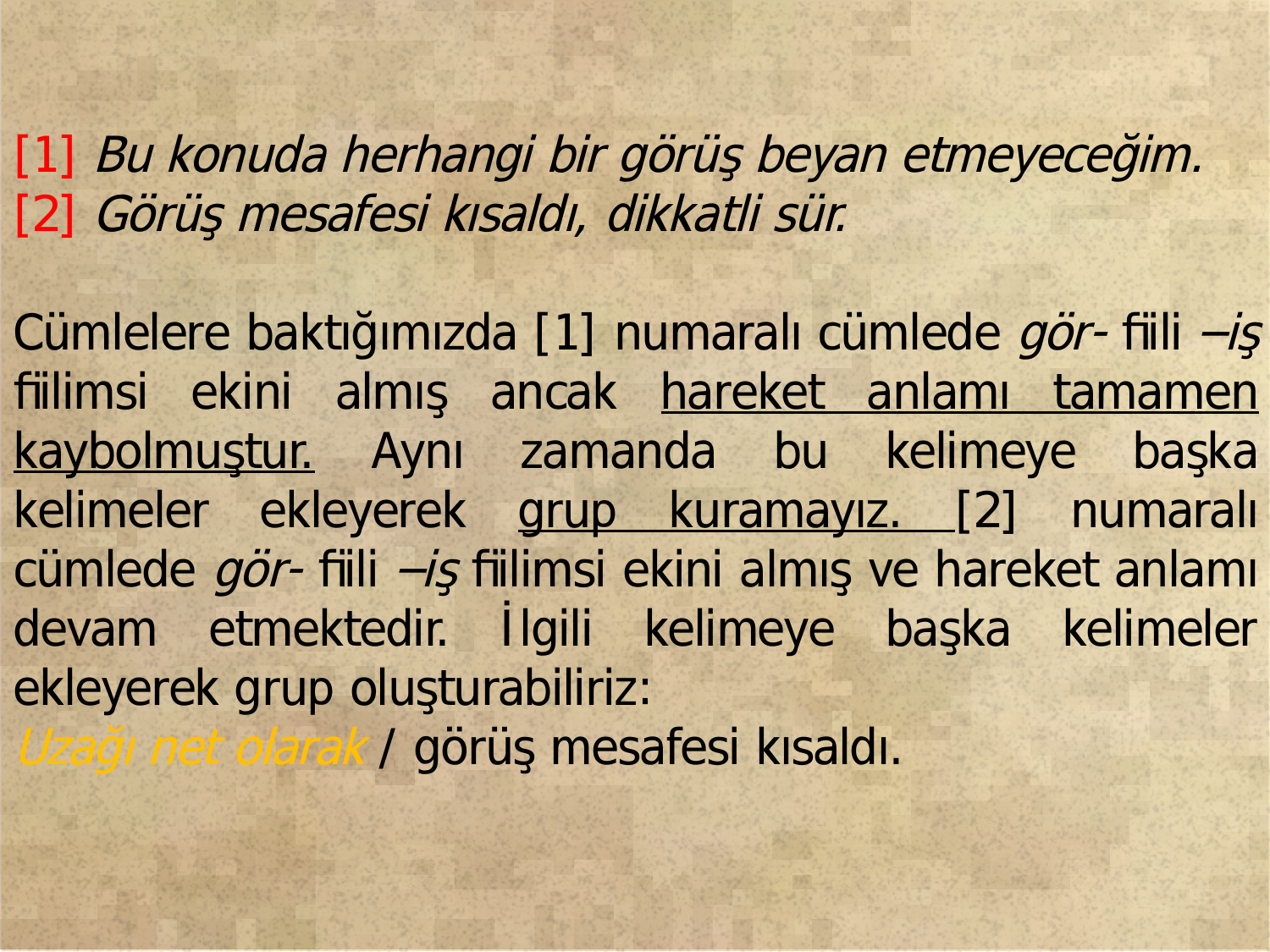

[1] Bu konuda herhangi bir görüş beyan etmeyeceğim.
[2] Görüş mesafesi kısaldı, dikkatli sür.

Cümlelere baktığımızda [1] numaralı cümlede gör- fiili –iş fiilimsi ekini almış ancak hareket anlamı tamamen kaybolmuştur. Aynı zamanda bu kelimeye başka kelimeler ekleyerek grup kuramayız. [2] numaralı cümlede gör- fiili –iş fiilimsi ekini almış ve hareket anlamı devam etmektedir. İlgili kelimeye başka kelimeler ekleyerek grup oluşturabiliriz:
Uzağı net olarak / görüş mesafesi kısaldı.